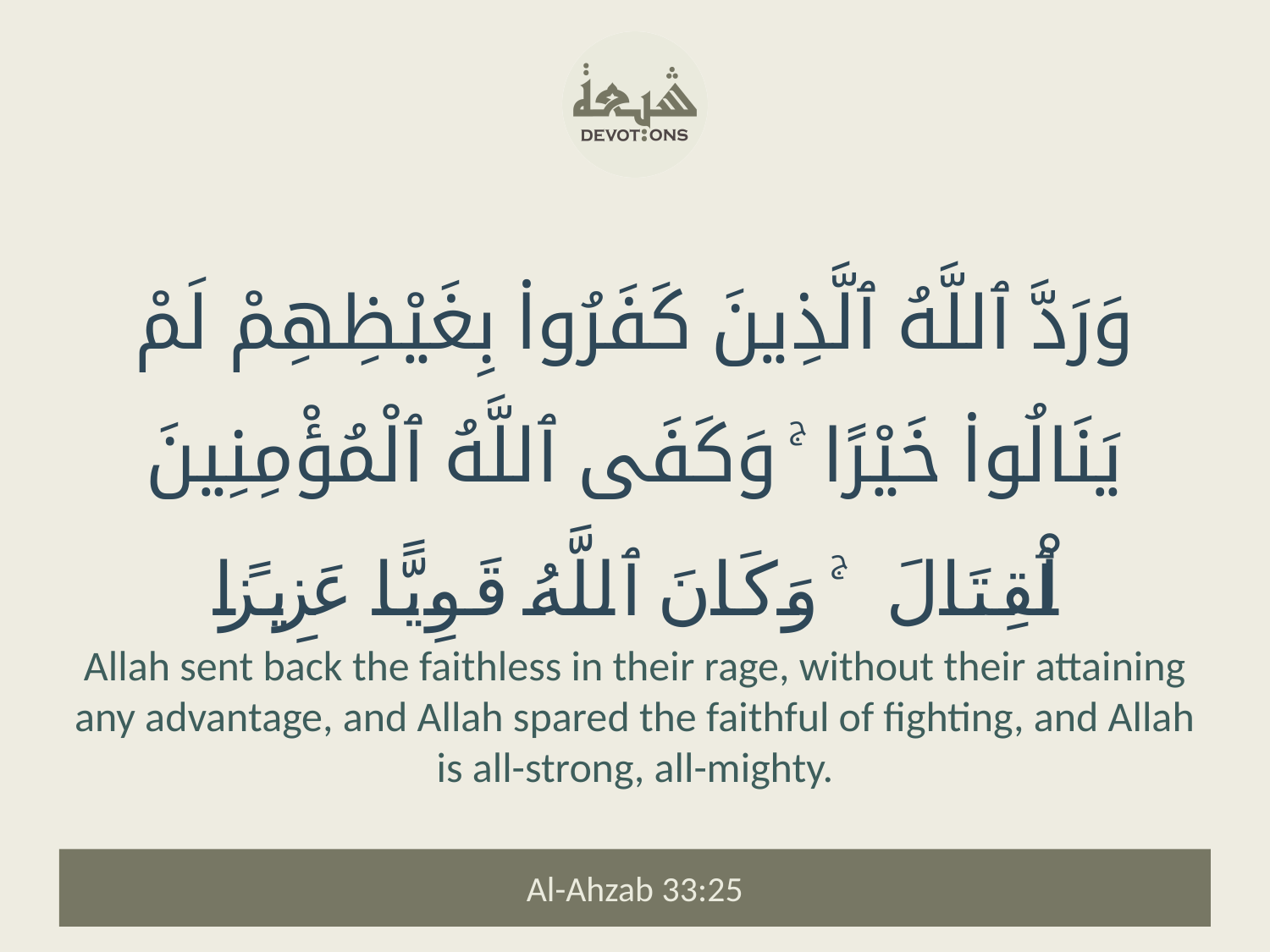

وَرَدَّ ٱللَّهُ ٱلَّذِينَ كَفَرُوا۟ بِغَيْظِهِمْ لَمْ يَنَالُوا۟ خَيْرًا ۚ وَكَفَى ٱللَّهُ ٱلْمُؤْمِنِينَ ٱلْقِتَالَ ۚ وَكَانَ ٱللَّهُ قَوِيًّا عَزِيزًا
Allah sent back the faithless in their rage, without their attaining any advantage, and Allah spared the faithful of fighting, and Allah is all-strong, all-mighty.
Al-Ahzab 33:25